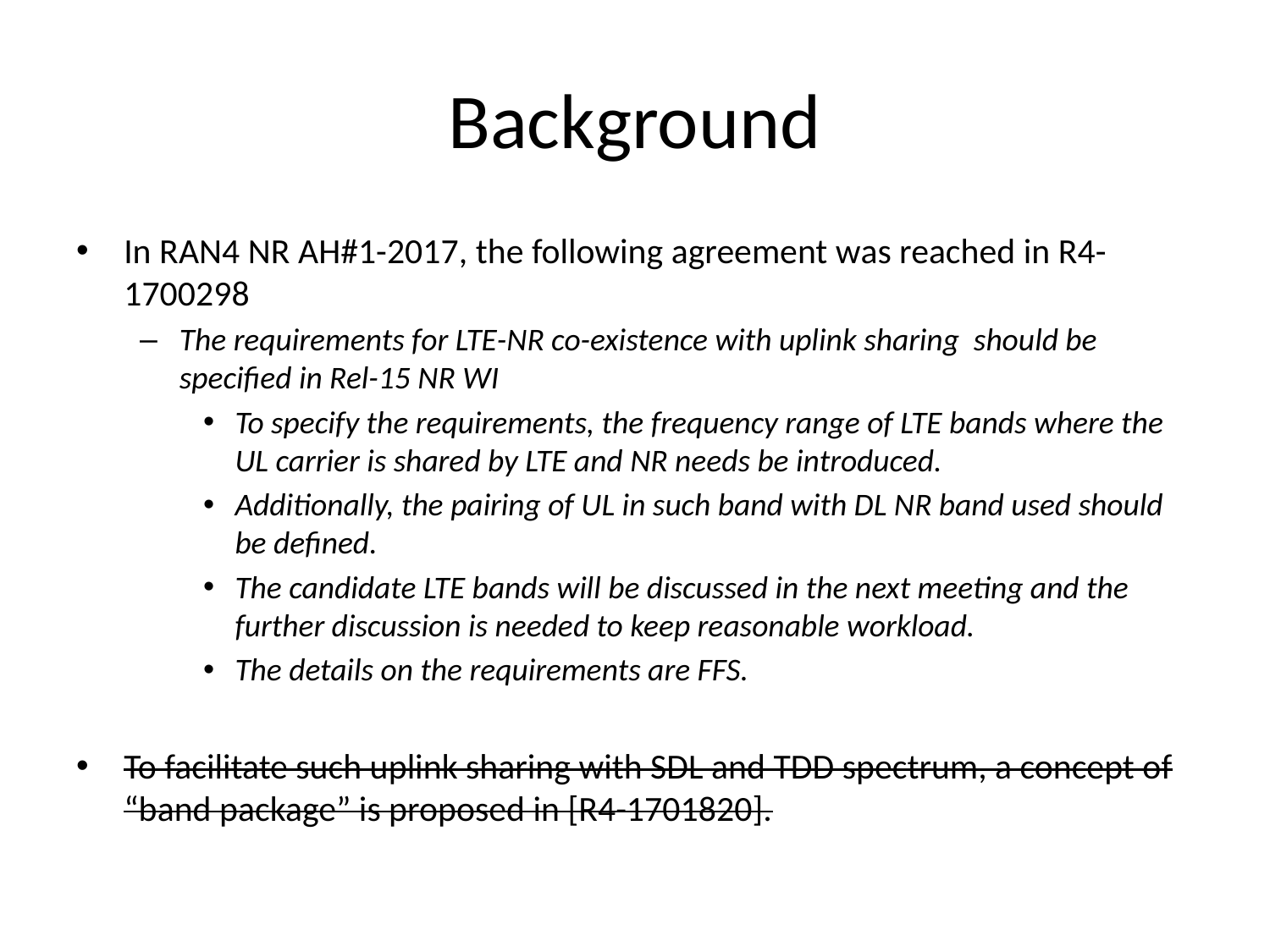

# Background
In RAN4 NR AH#1-2017, the following agreement was reached in R4-1700298
The requirements for LTE-NR co-existence with uplink sharing  should be specified in Rel-15 NR WI
To specify the requirements, the frequency range of LTE bands where the UL carrier is shared by LTE and NR needs be introduced.
Additionally, the pairing of UL in such band with DL NR band used should be defined.
The candidate LTE bands will be discussed in the next meeting and the further discussion is needed to keep reasonable workload.
The details on the requirements are FFS.

To facilitate such uplink sharing with SDL and TDD spectrum, a concept of “band package” is proposed in [R4-1701820].